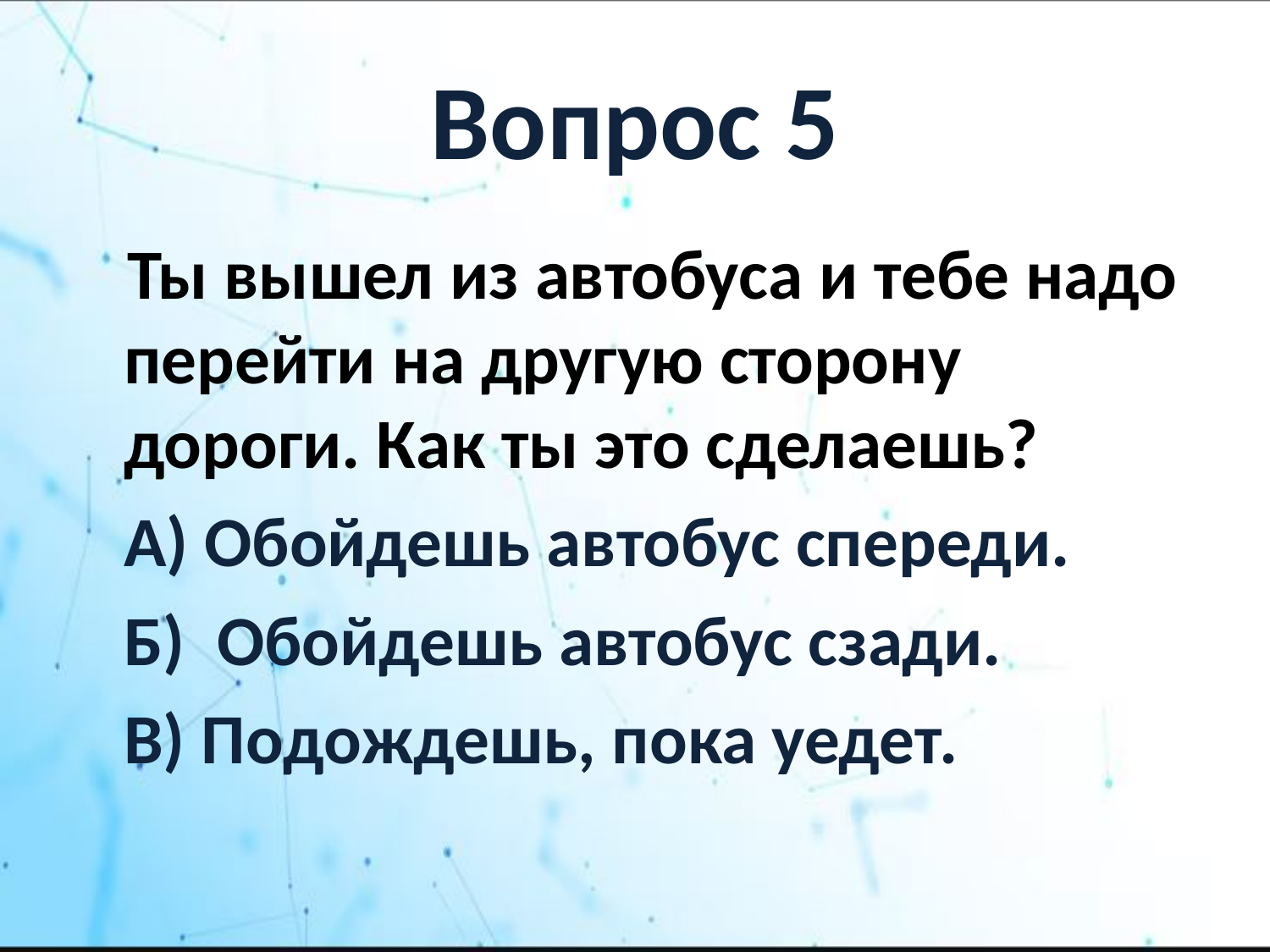

# Вопрос 5
    Ты вышел из автобуса и тебе надо перейти на другую сторону дороги. Как ты это сделаешь?
   А) Обойдешь автобус спереди.
   Б)  Обойдешь автобус сзади.
   В) Подождешь, пока уедет.